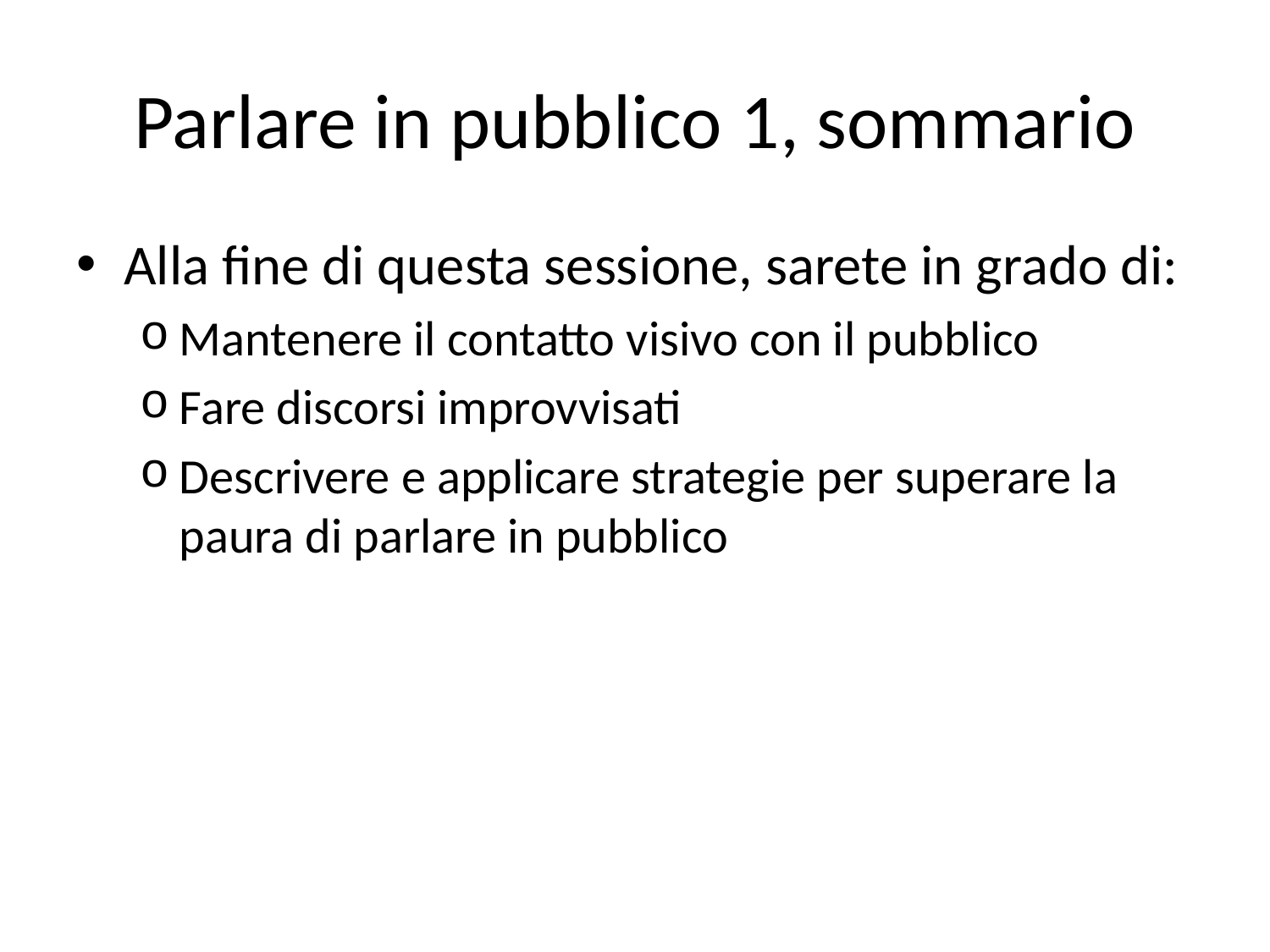

# Parlare in pubblico 1, sommario
Alla fine di questa sessione, sarete in grado di:
Mantenere il contatto visivo con il pubblico
Fare discorsi improvvisati
Descrivere e applicare strategie per superare la paura di parlare in pubblico